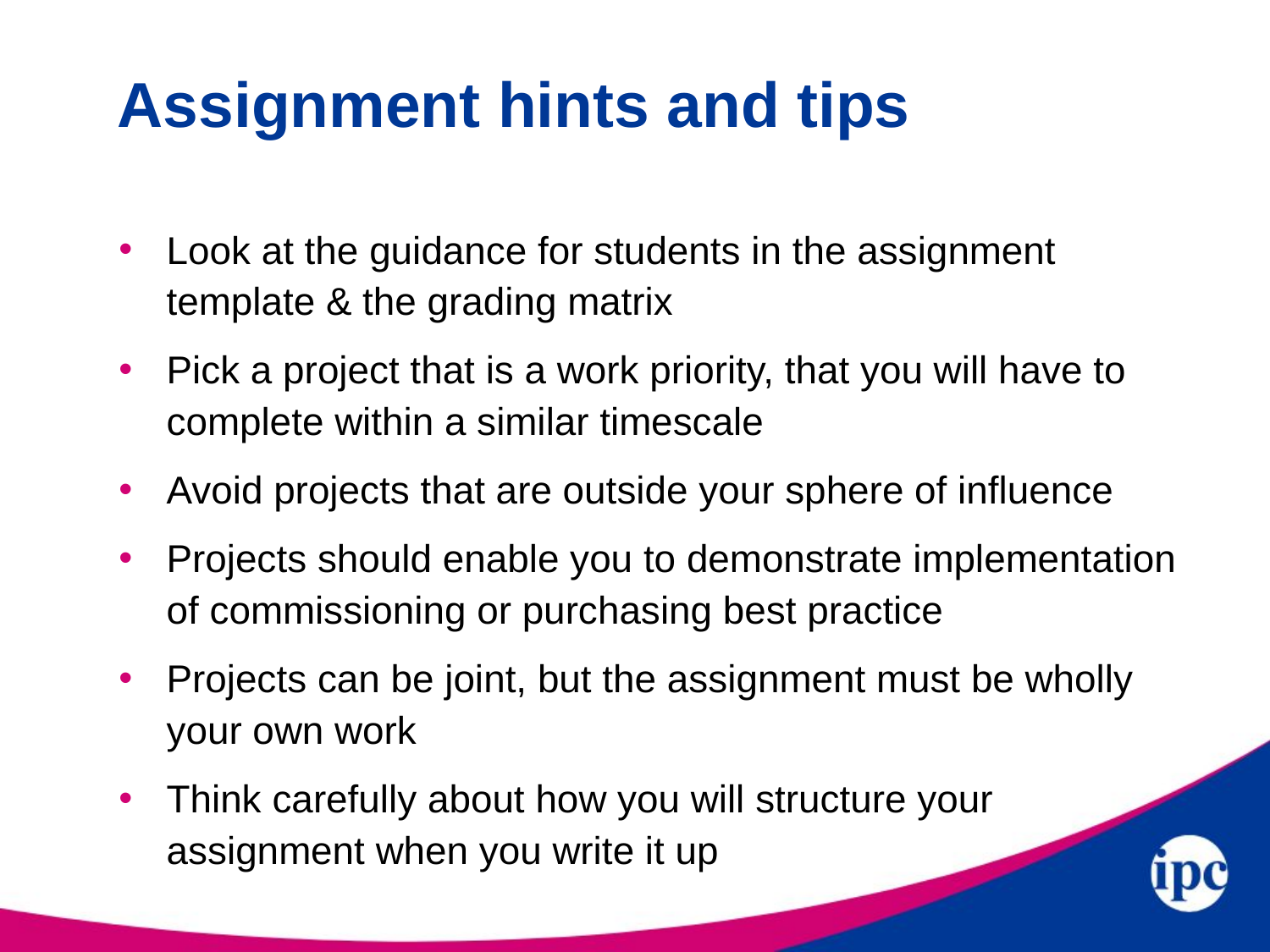

# Assignment hints and tips
Look at the guidance for students in the assignment template & the grading matrix
Pick a project that is a work priority, that you will have to complete within a similar timescale
Avoid projects that are outside your sphere of influence
Projects should enable you to demonstrate implementation of commissioning or purchasing best practice
Projects can be joint, but the assignment must be wholly your own work
Think carefully about how you will structure your assignment when you write it up